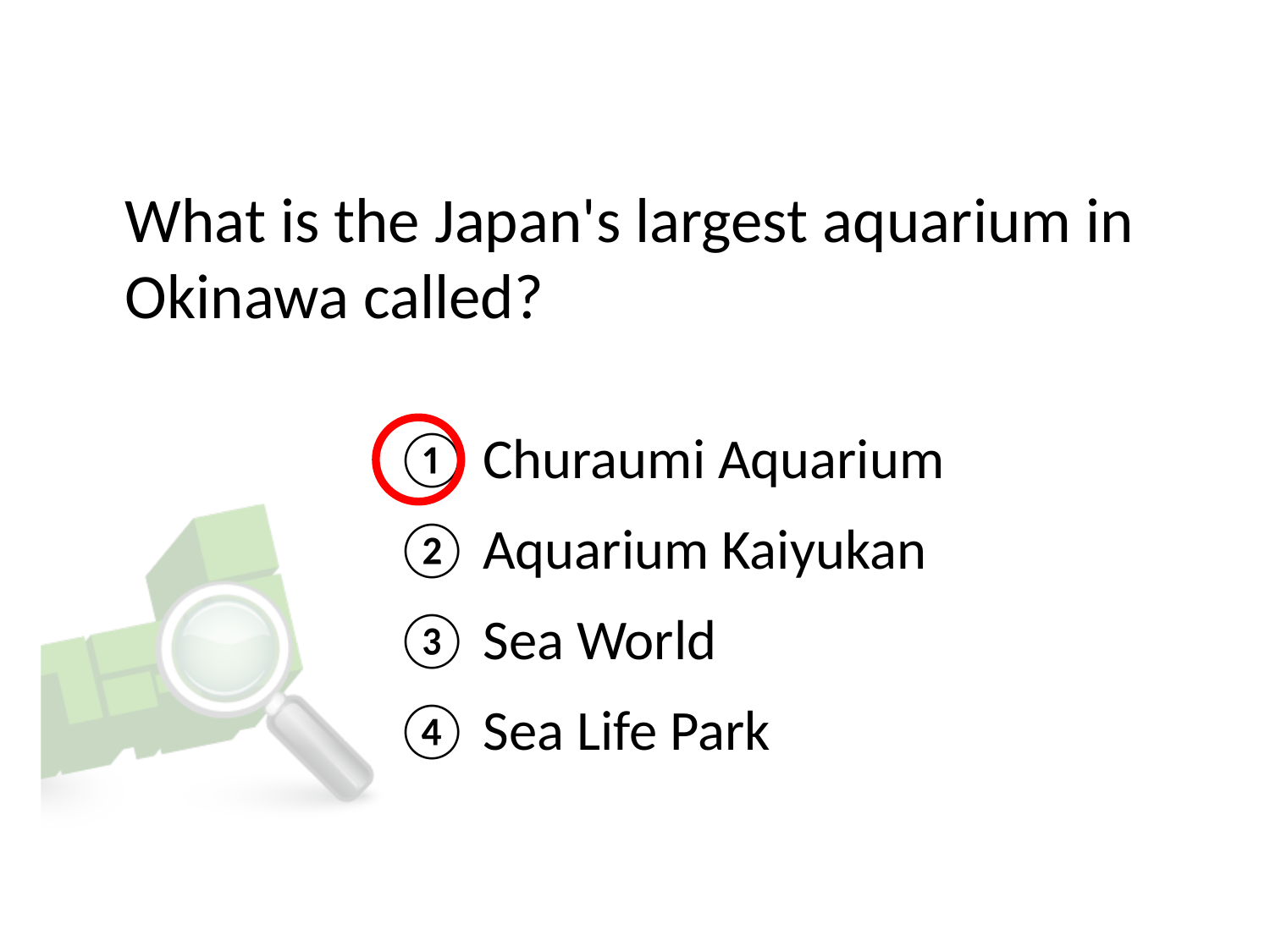

# What is the Japan's largest aquarium in Okinawa called?
① Churaumi Aquarium
② Aquarium Kaiyukan
③ Sea World
④ Sea Life Park